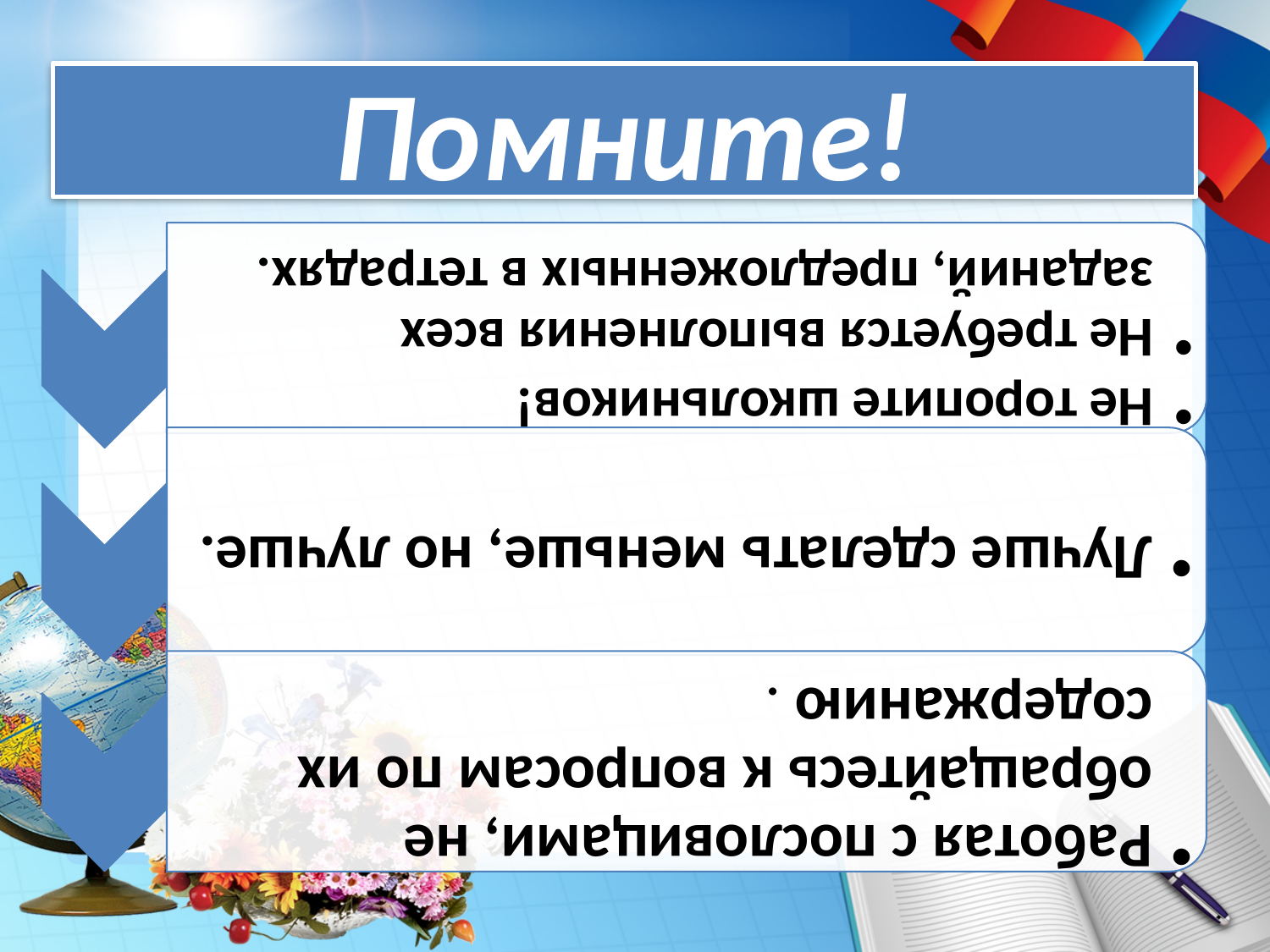

# Помните!

Не торопите школьников!
Не требуется выполнения всех заданий, предложенных в тетрадях.

Лучше сделать меньше, но лучше.

Работая с пословицами, не обращайтесь к вопросам по их содержанию .